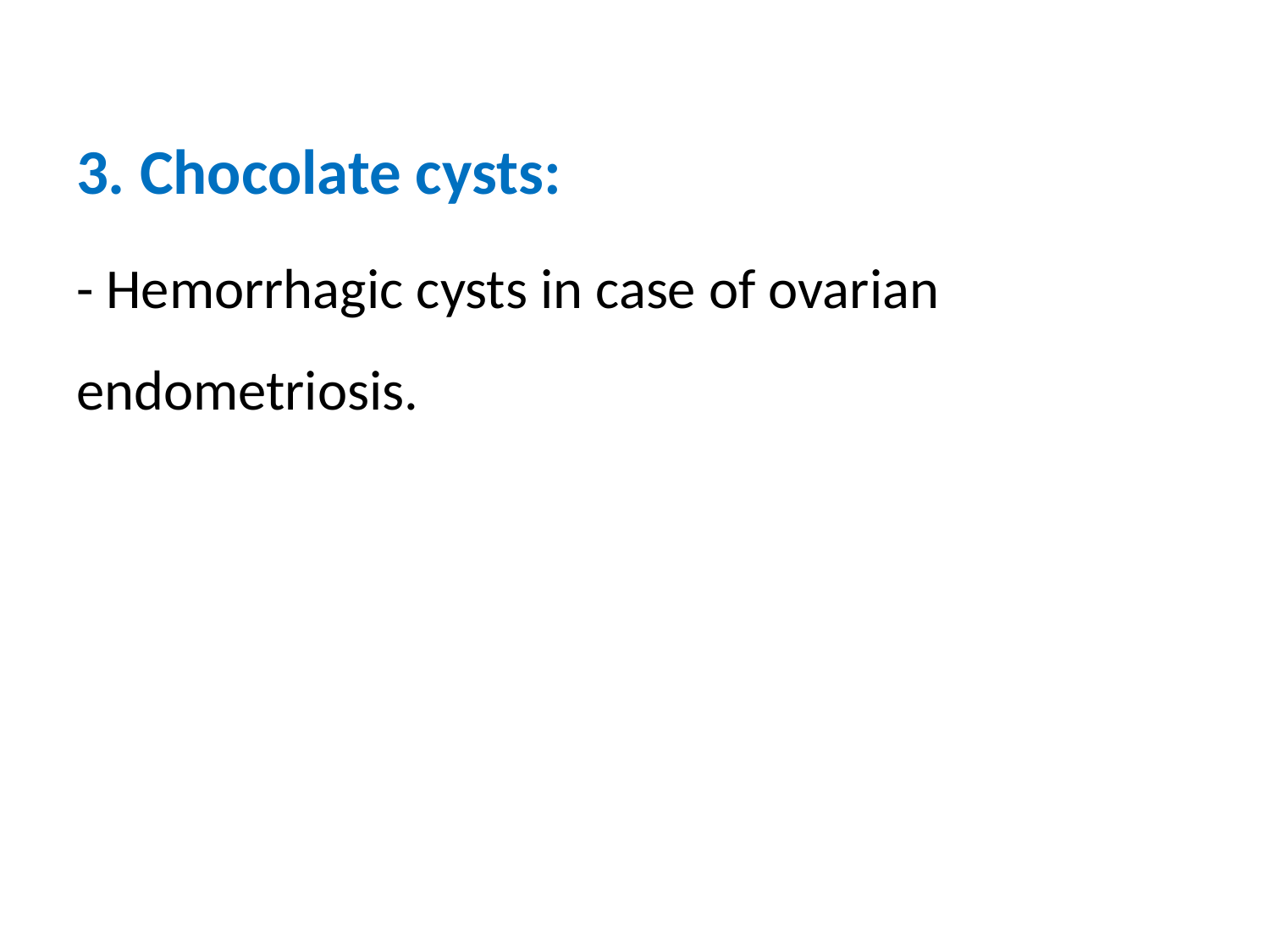

3. Chocolate cysts:
- Hemorrhagic cysts in case of ovarian endometriosis.